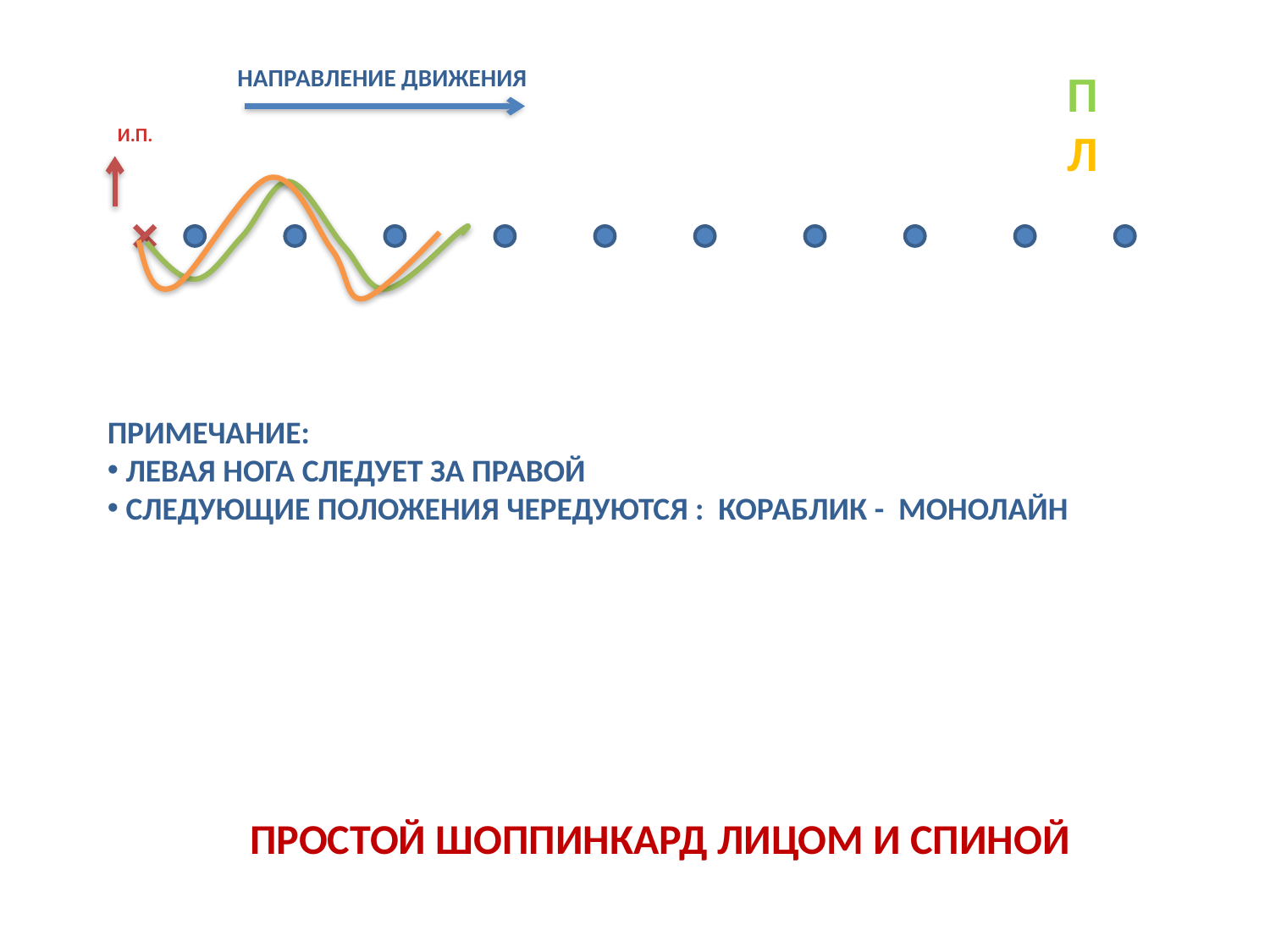

НАПРАВЛЕНИЕ ДВИЖЕНИЯ
П
Л
И.П.

ПРИМЕЧАНИЕ:
 ЛЕВАЯ НОГА СЛЕДУЕТ ЗА ПРАВОЙ
 СЛЕДУЮЩИЕ ПОЛОЖЕНИЯ ЧЕРЕДУЮТСЯ :  КОРАБЛИК -  МОНОЛАЙН
ПРОСТОЙ ШОППИНКАРД ЛИЦОМ И СПИНОЙ